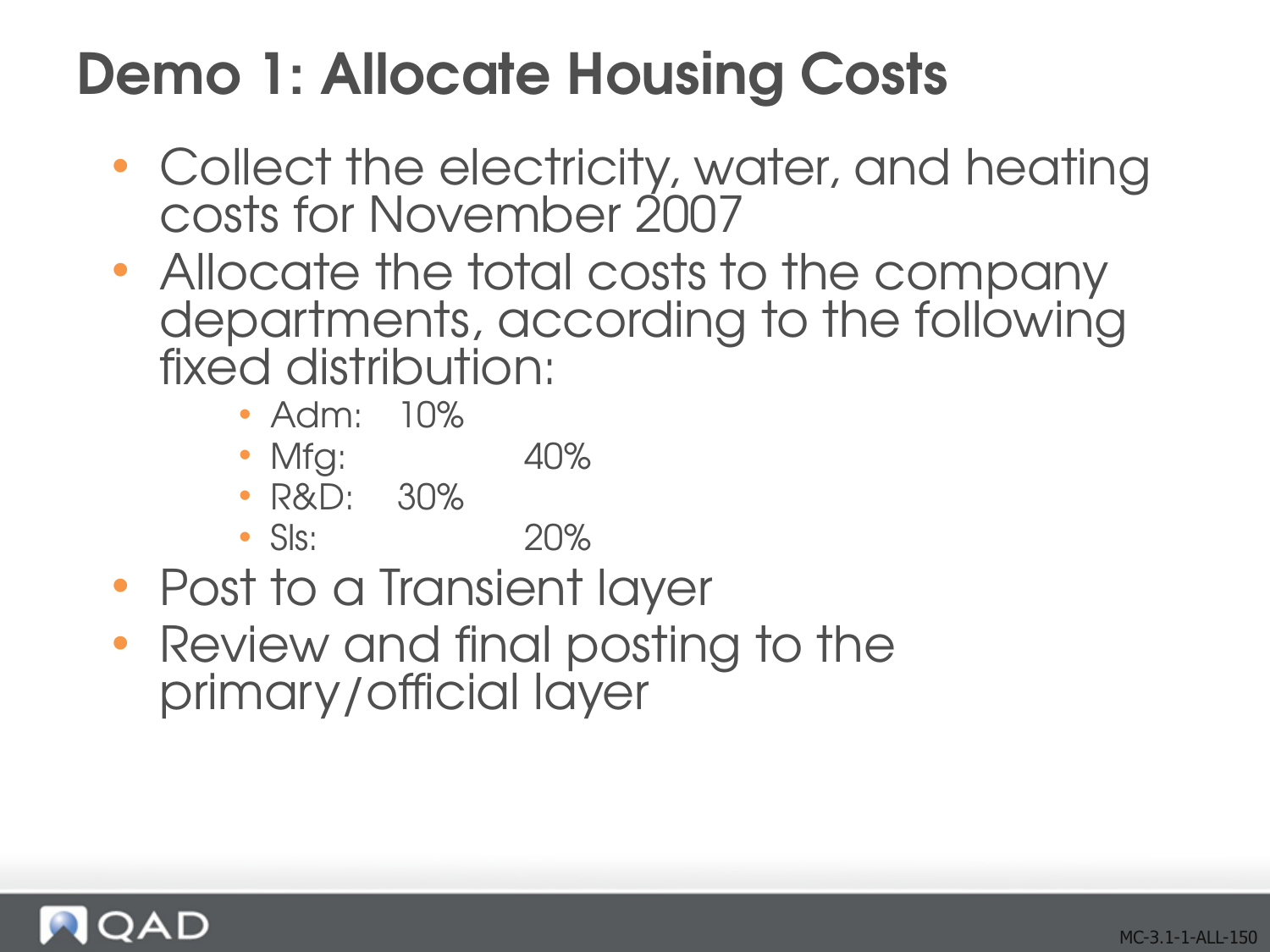

# Demo 1: Allocate Housing Costs
Collect the electricity, water, and heating costs for November 2007
Allocate the total costs to the company departments, according to the following fixed distribution:
Adm:	10%
Mfg:		40%
R&D:	30%
Sls:		20%
Post to a Transient layer
Review and final posting to the primary/official layer
MC-3.1-1-ALL-150